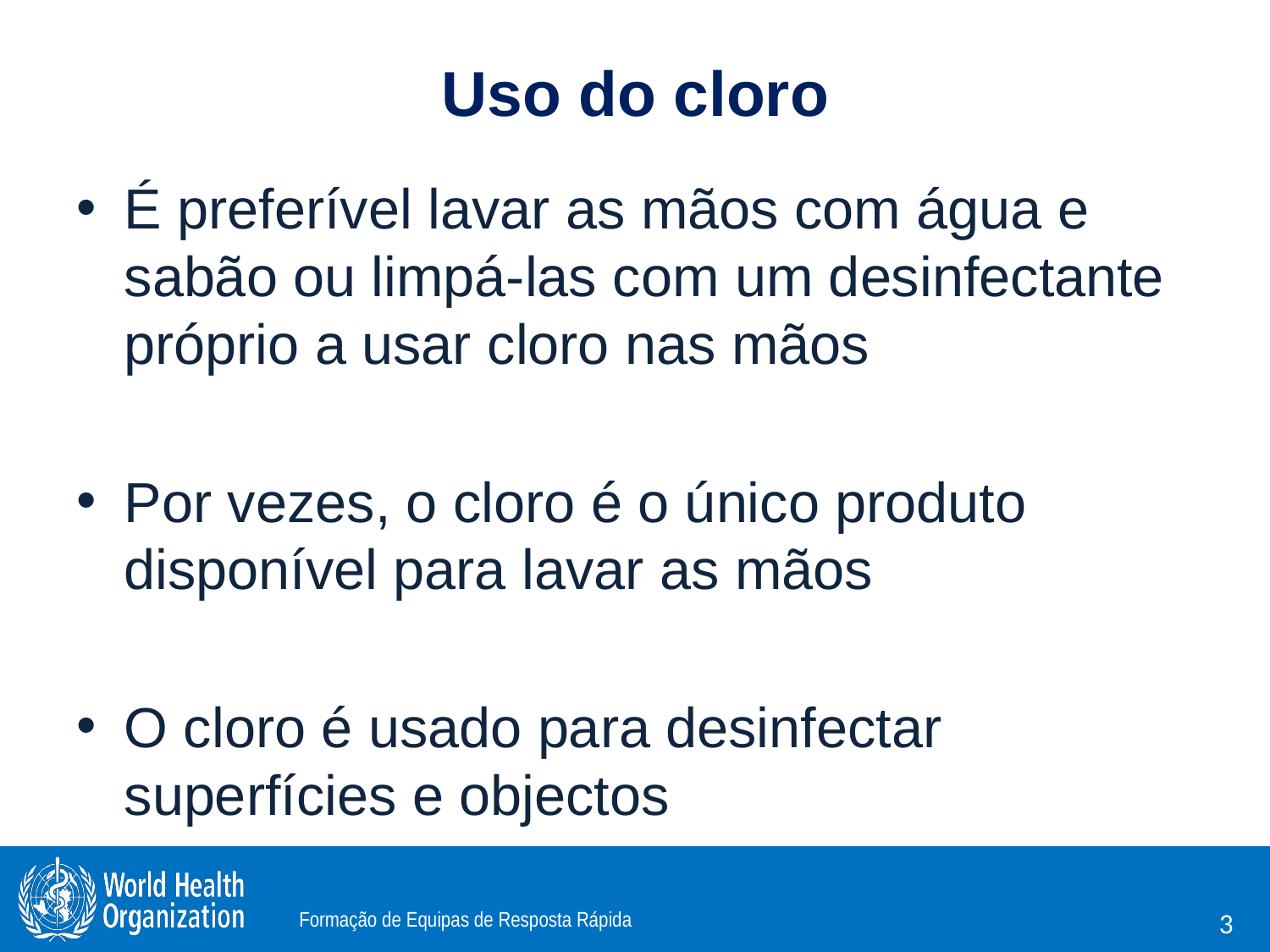

# Uso do cloro
É preferível lavar as mãos com água e sabão ou limpá-las com um desinfectante próprio a usar cloro nas mãos

Por vezes, o cloro é o único produto disponível para lavar as mãos

O cloro é usado para desinfectar superfícies e objectos